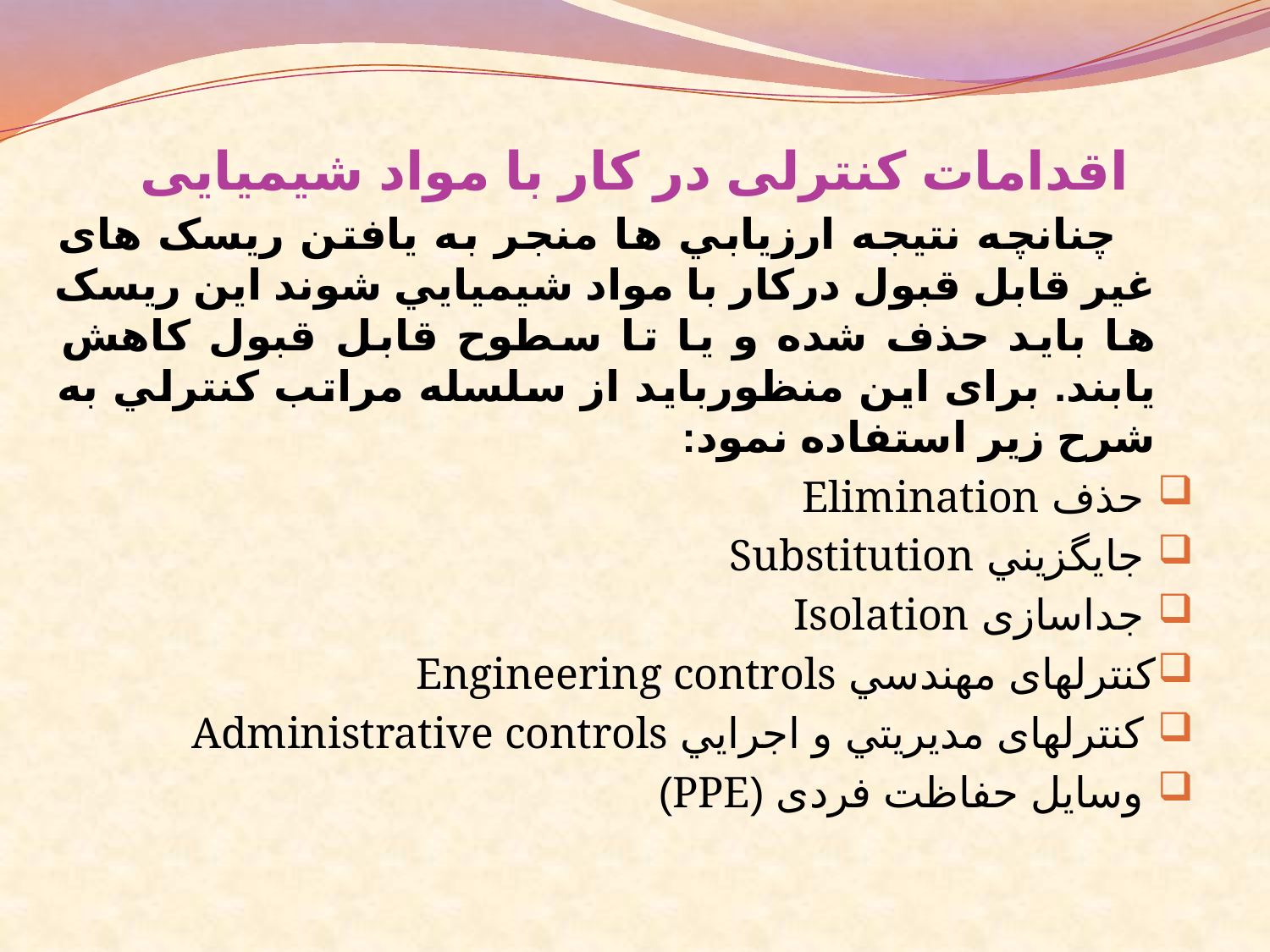

# اقدامات کنترلی در کار با مواد شیمیایی
     چنانچه نتيجه ارزيابي ها منجر به يافتن ريسک های غير قابل قبول دركار با مواد شيميايي شوند اين ريسک ها بايد حذف شده و يا تا سطوح قابل قبول كاهش يابند. برای اين منظوربايد از سلسله مراتب كنترلي به شرح زير استفاده نمود:
 حذف Elimination
 جايگزيني Substitution
 جداسازی Isolation
كنترلهای مهندسي Engineering controls
 كنترلهای مديريتي و اجرايي Administrative controls
 وسايل حفاظت فردی (PPE)